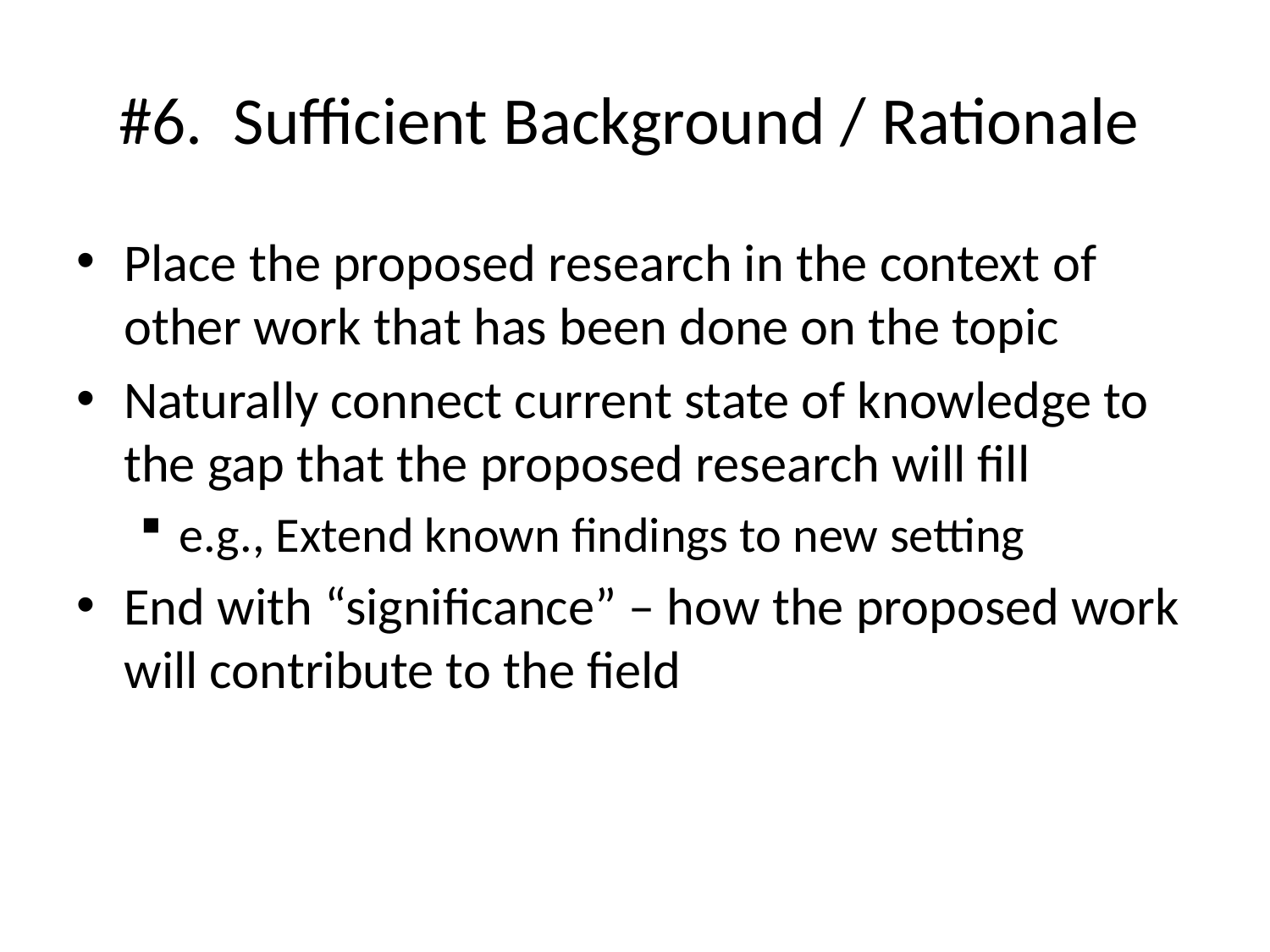

# #6.  Sufficient Background / Rationale
Place the proposed research in the context of other work that has been done on the topic
Naturally connect current state of knowledge to the gap that the proposed research will fill
e.g., Extend known findings to new setting
End with “significance” – how the proposed work will contribute to the field